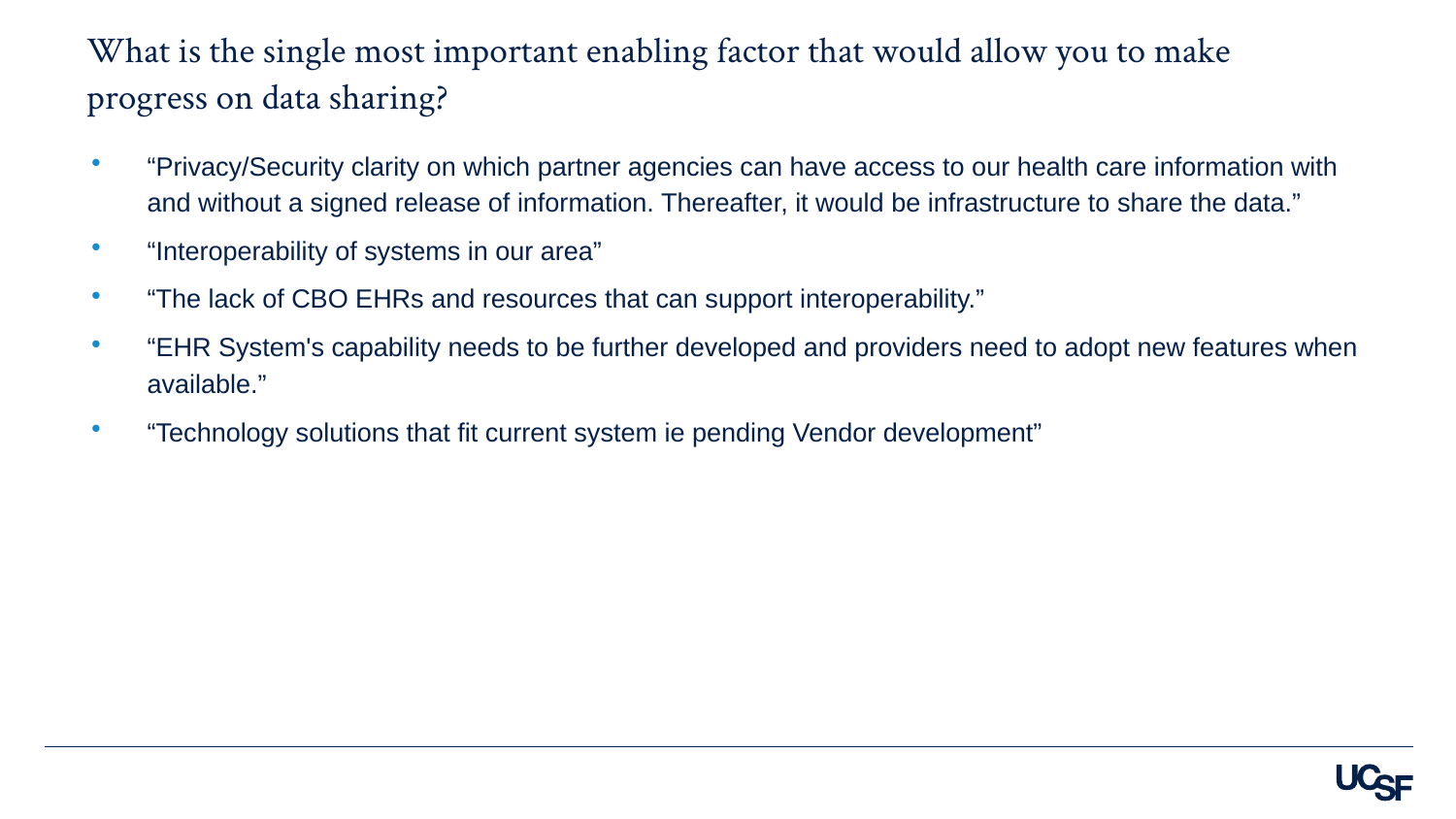

# What is the single most important enabling factor that would allow you to make progress on data sharing?
“Privacy/Security clarity on which partner agencies can have access to our health care information with and without a signed release of information. Thereafter, it would be infrastructure to share the data.”
“Interoperability of systems in our area”
“The lack of CBO EHRs and resources that can support interoperability.”
“EHR System's capability needs to be further developed and providers need to adopt new features when available.”
“Technology solutions that fit current system ie pending Vendor development”